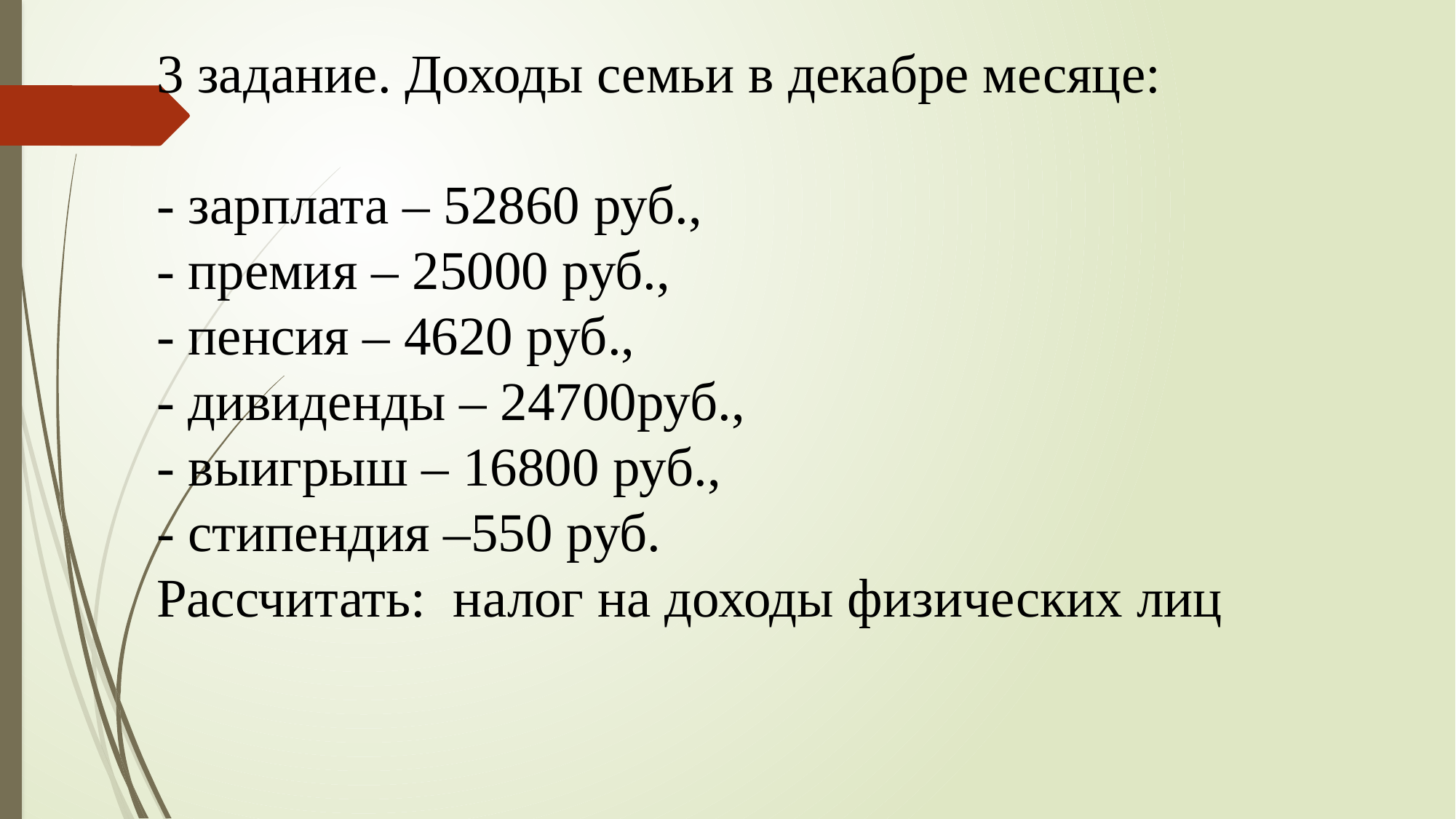

# 3 задание. Доходы семьи в декабре месяце: - зарплата – 52860 руб., - премия – 25000 руб., - пенсия – 4620 руб., - дивиденды – 24700руб., - выигрыш – 16800 руб., - стипендия –550 руб. Рассчитать:  налог на доходы физических лиц